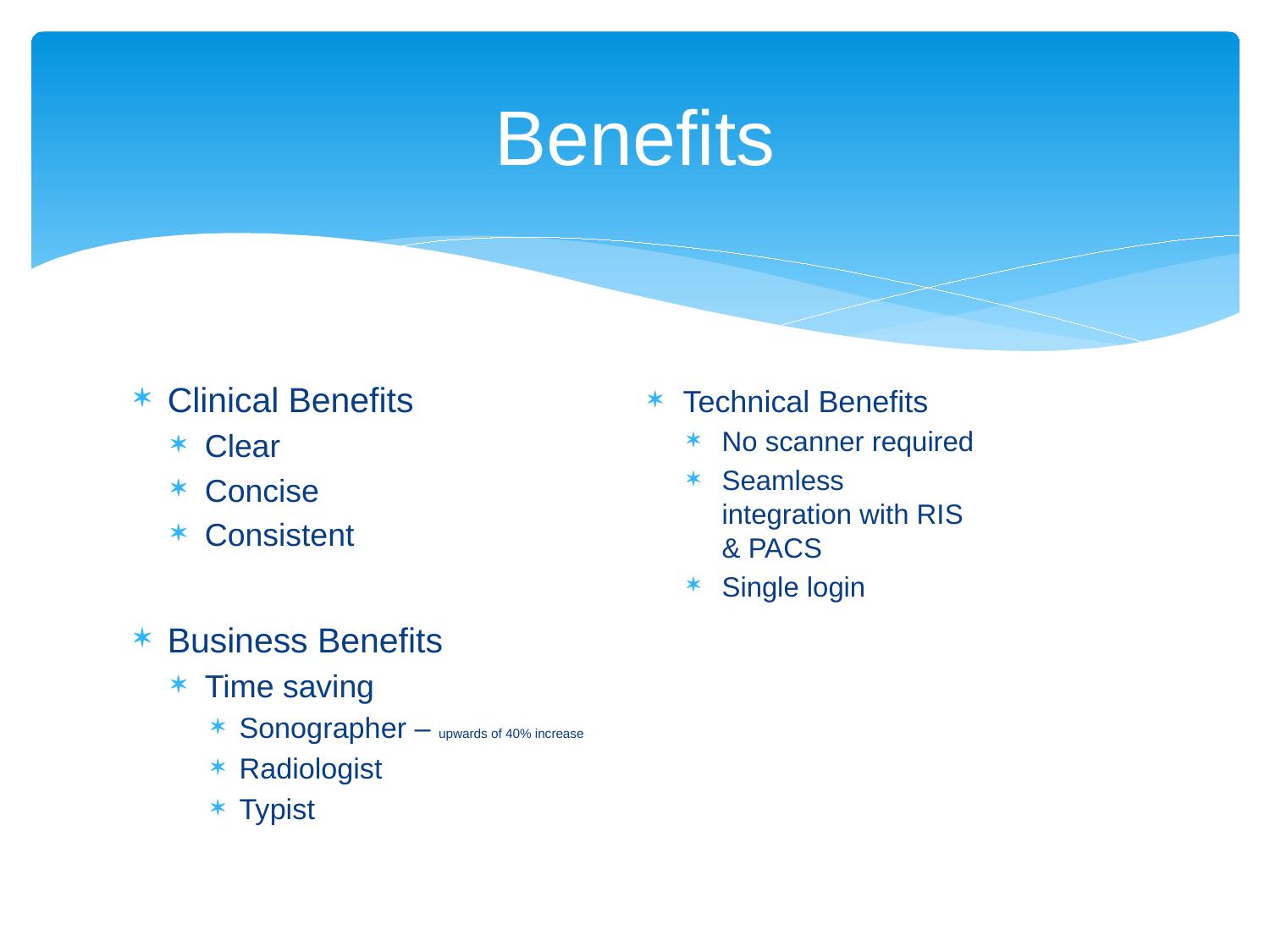

# Benefits
Clinical Benefits
Clear
Concise
Consistent

Business Benefits
Time saving
Sonographer – upwards of 40% increase
Radiologist
Typist

Technical Benefits
No scanner required
Seamless integration with RIS & PACS
Single login